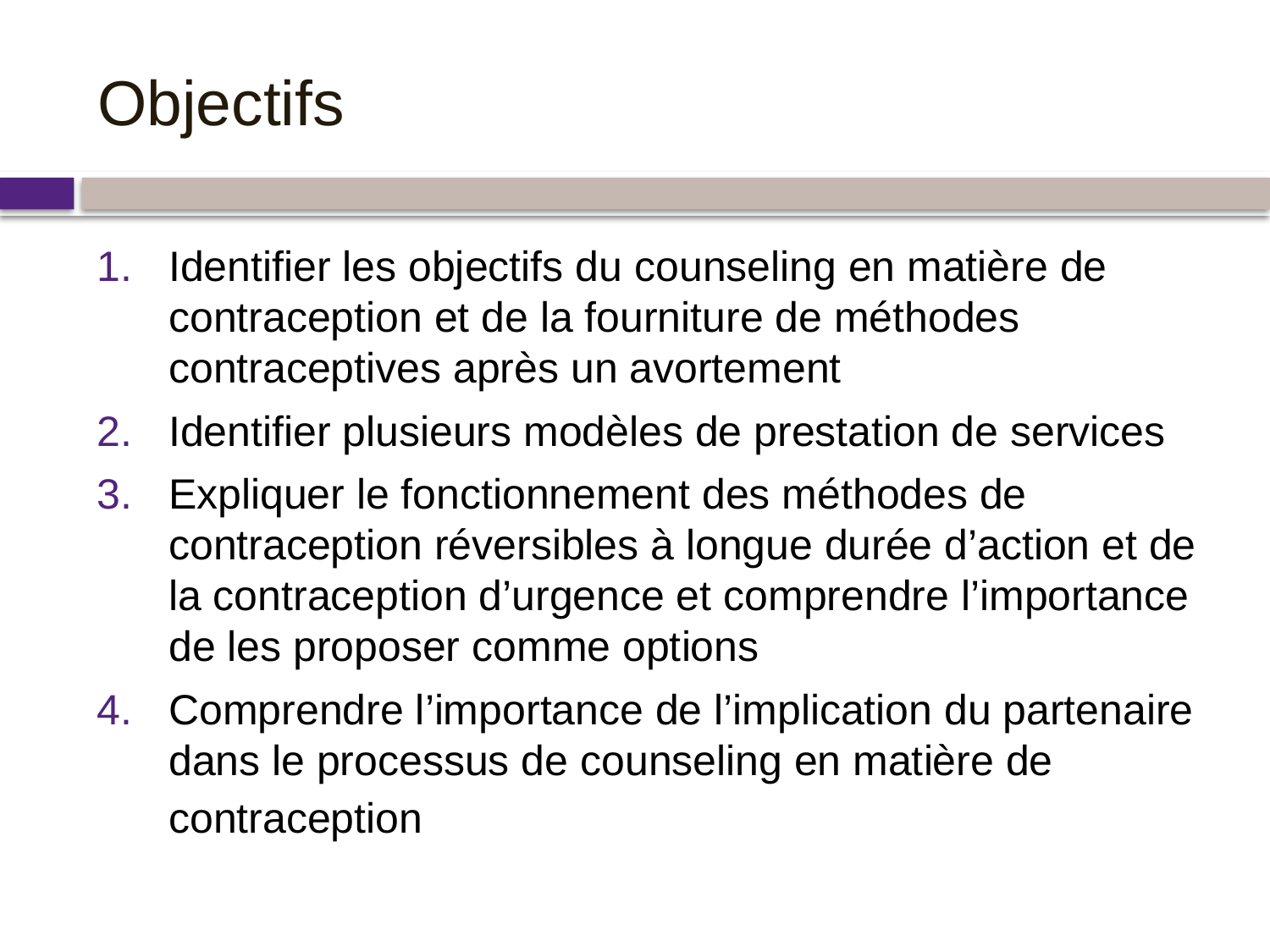

# Objectifs
Identifier les objectifs du counseling en matière de contraception et de la fourniture de méthodes contraceptives après un avortement
Identifier plusieurs modèles de prestation de services
Expliquer le fonctionnement des méthodes de contraception réversibles à longue durée d’action et de la contraception d’urgence et comprendre l’importance de les proposer comme options
Comprendre l’importance de l’implication du partenaire dans le processus de counseling en matière de contraception